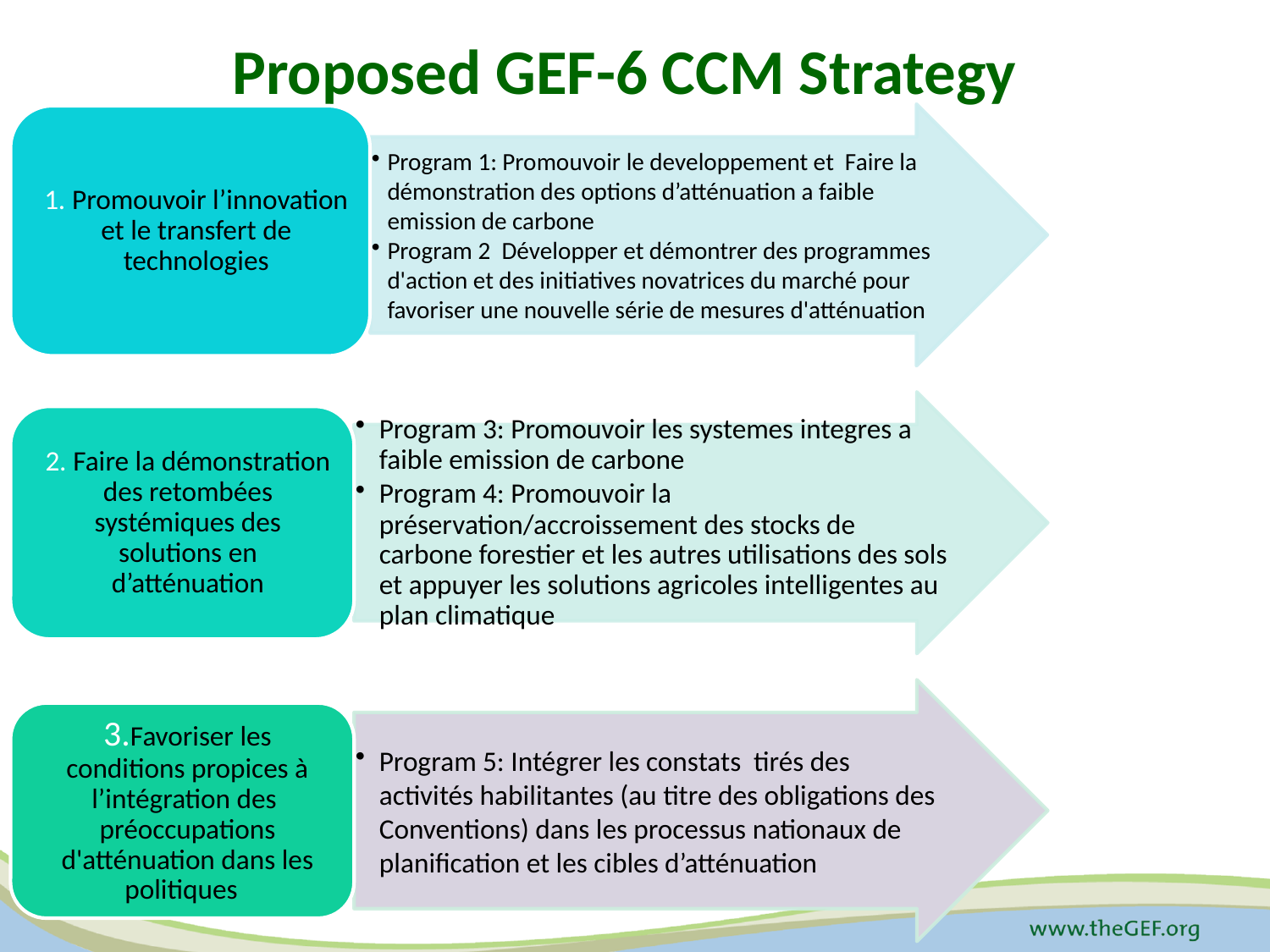

# Proposed GEF-6 CCM Strategy
Program 1: Promouvoir le developpement et  Faire la démonstration des options d’atténuation a faible emission de carbone
Program 2  Développer et démontrer des programmes d'action et des initiatives novatrices du marché pour favoriser une nouvelle série de mesures d'atténuation
1. Promouvoir l’innovation et le transfert de technologies
Program 3: Promouvoir les systemes integres a faible emission de carbone
Program 4: Promouvoir la préservation/accroissement des stocks de carbone forestier et les autres utilisations des sols et appuyer les solutions agricoles intelligentes au plan climatique
2. Faire la démonstration des retombées systémiques des solutions en d’atténuation
Program 5: Intégrer les constats  tirés des activités habilitantes (au titre des obligations des Conventions) dans les processus nationaux de planification et les cibles d’atténuation
3.Favoriser les conditions propices à l’intégration des  préoccupations d'atténuation dans les politiques